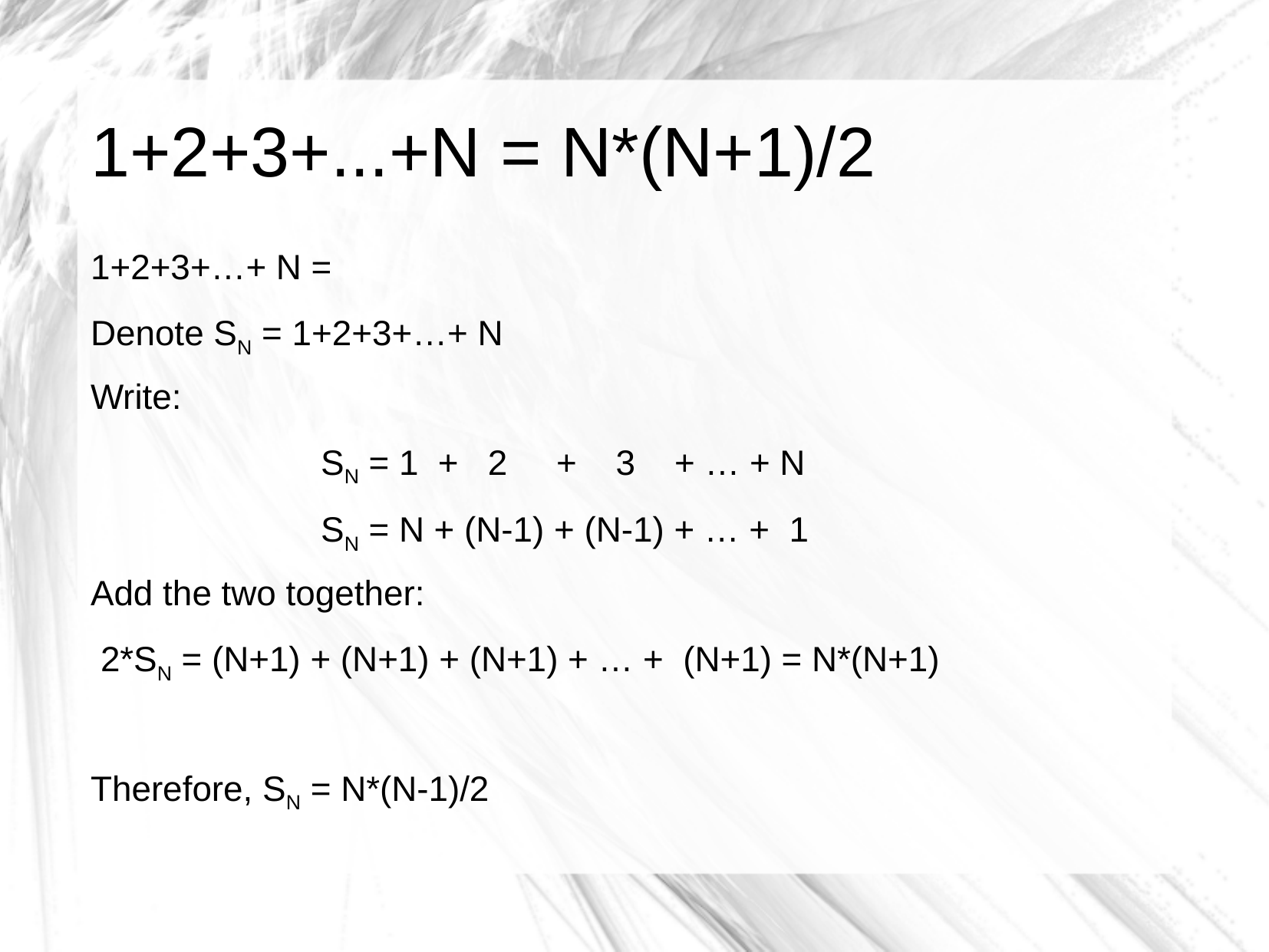

# 1+2+3+...+N = N*(N+1)/2
1+2+3+…+ N =
Denote SN = 1+2+3+…+ N
Write:
		SN = 1  +   2     +    3    + … + N
		SN = N + (N-1) + (N-1) + … +  1
Add the two together:
 2*SN = (N+1) + (N+1) + (N+1) + … +  (N+1) = N*(N+1)

Therefore, SN = N*(N-1)/2